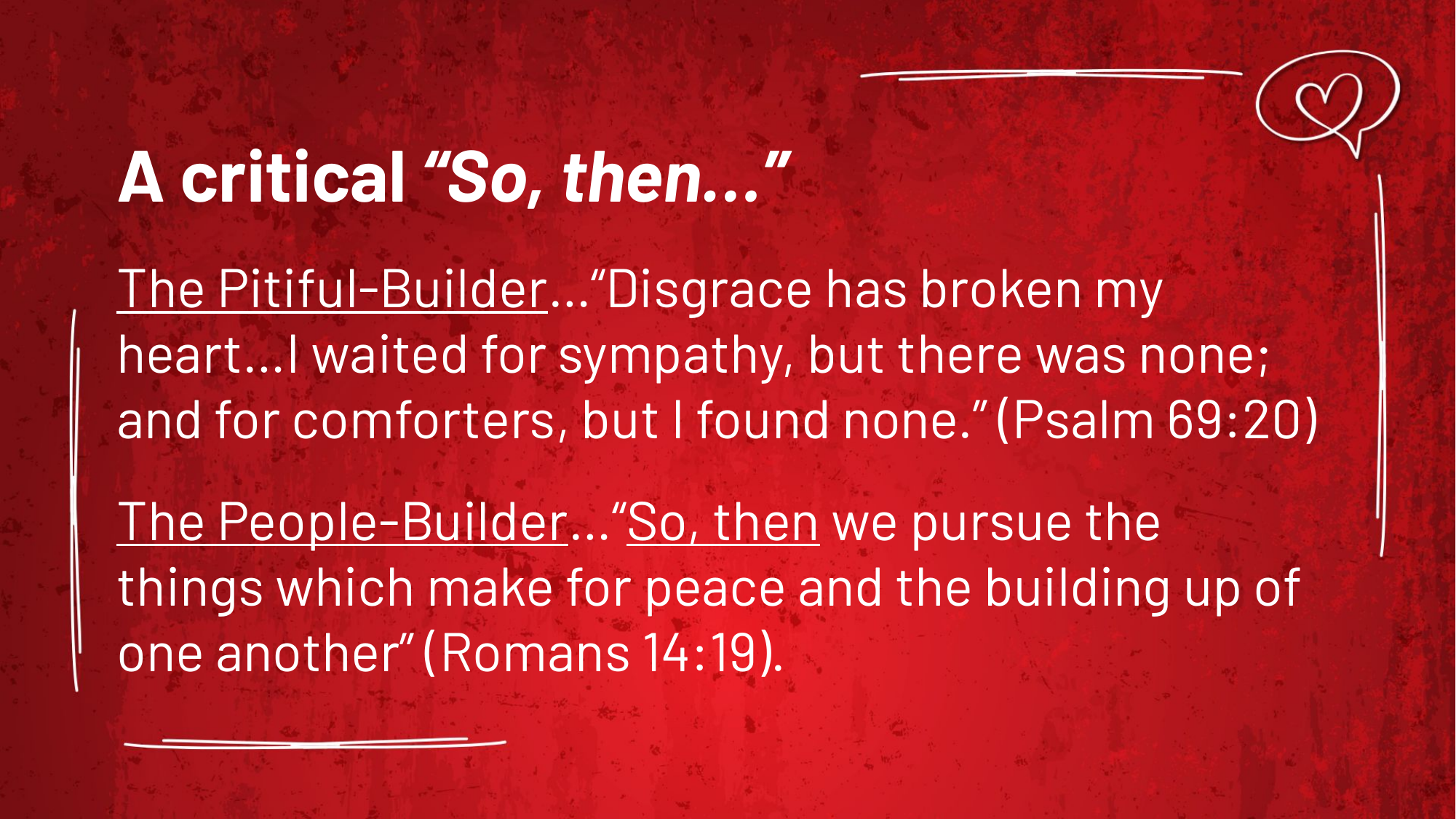

A critical “So, then…”
The Pitiful-Builder…“Disgrace has broken my heart…I waited for sympathy, but there was none; and for comforters, but I found none.” (Psalm 69:20)
The People-Builder…“So, then we pursue the things which make for peace and the building up of one another” (Romans 14:19).